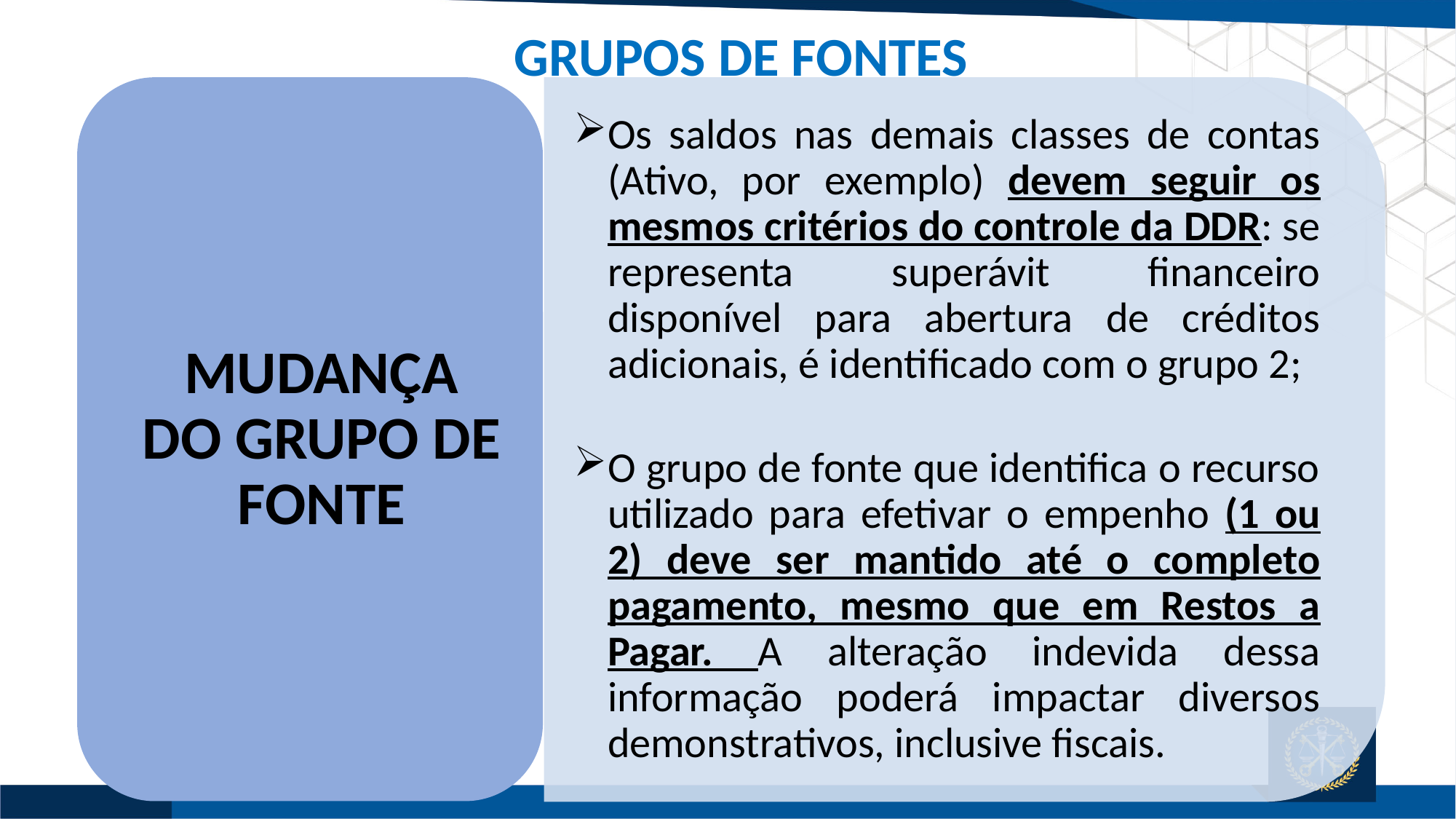

GRUPOS DE FONTES
Os saldos nas demais classes de contas (Ativo, por exemplo) devem seguir os mesmos critérios do controle da DDR: se representa superávit financeiro disponível para abertura de créditos adicionais, é identificado com o grupo 2;

O grupo de fonte que identifica o recurso utilizado para efetivar o empenho (1 ou 2) deve ser mantido até o completo pagamento, mesmo que em Restos a Pagar. A alteração indevida dessa informação poderá impactar diversos demonstrativos, inclusive fiscais.
MUDANÇA DO GRUPO DE FONTE